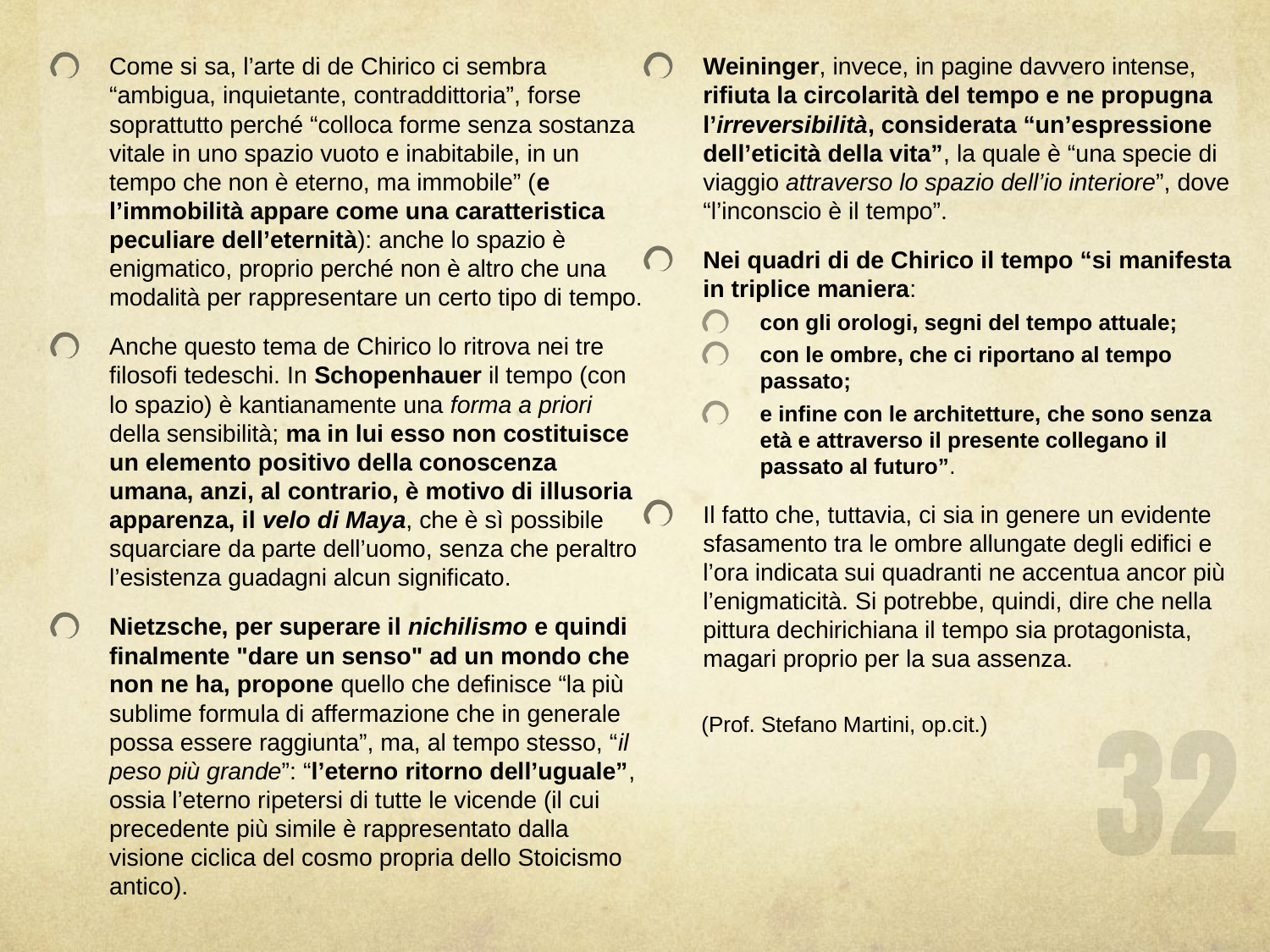

Come si sa, l’arte di de Chirico ci sembra “ambigua, inquietante, contraddittoria”, forse soprattutto perché “colloca forme senza sostanza vitale in uno spazio vuoto e inabitabile, in un tempo che non è eterno, ma immobile” (e l’immobilità appare come una caratteristica peculiare dell’eternità): anche lo spazio è enigmatico, proprio perché non è altro che una modalità per rappresentare un certo tipo di tempo.
Anche questo tema de Chirico lo ritrova nei tre filosofi tedeschi. In Schopenhauer il tempo (con lo spazio) è kantianamente una forma a priori della sensibilità; ma in lui esso non costituisce un elemento positivo della conoscenza umana, anzi, al contrario, è motivo di illusoria apparenza, il velo di Maya, che è sì possibile squarciare da parte dell’uomo, senza che peraltro l’esistenza guadagni alcun significato.
Nietzsche, per superare il nichilismo e quindi finalmente "dare un senso" ad un mondo che non ne ha, propone quello che definisce “la più sublime formula di affermazione che in generale possa essere raggiunta”, ma, al tempo stesso, “il peso più grande”: “l’eterno ritorno dell’uguale”, ossia l’eterno ripetersi di tutte le vicende (il cui precedente più simile è rappresentato dalla visione ciclica del cosmo propria dello Stoicismo antico).
Weininger, invece, in pagine davvero intense, rifiuta la circolarità del tempo e ne propugna l’irreversibilità, considerata “un’espressione dell’eticità della vita”, la quale è “una specie di viaggio attraverso lo spazio dell’io interiore”, dove “l’inconscio è il tempo”.
Nei quadri di de Chirico il tempo “si manifesta in triplice maniera:
con gli orologi, segni del tempo attuale;
con le ombre, che ci riportano al tempo passato;
e infine con le architetture, che sono senza età e attraverso il presente collegano il passato al futuro”.
Il fatto che, tuttavia, ci sia in genere un evidente sfasamento tra le ombre allungate degli edifici e l’ora indicata sui quadranti ne accentua ancor più l’enigmaticità. Si potrebbe, quindi, dire che nella pittura dechirichiana il tempo sia protagonista, magari proprio per la sua assenza.

	(Prof. Stefano Martini, op.cit.)
32